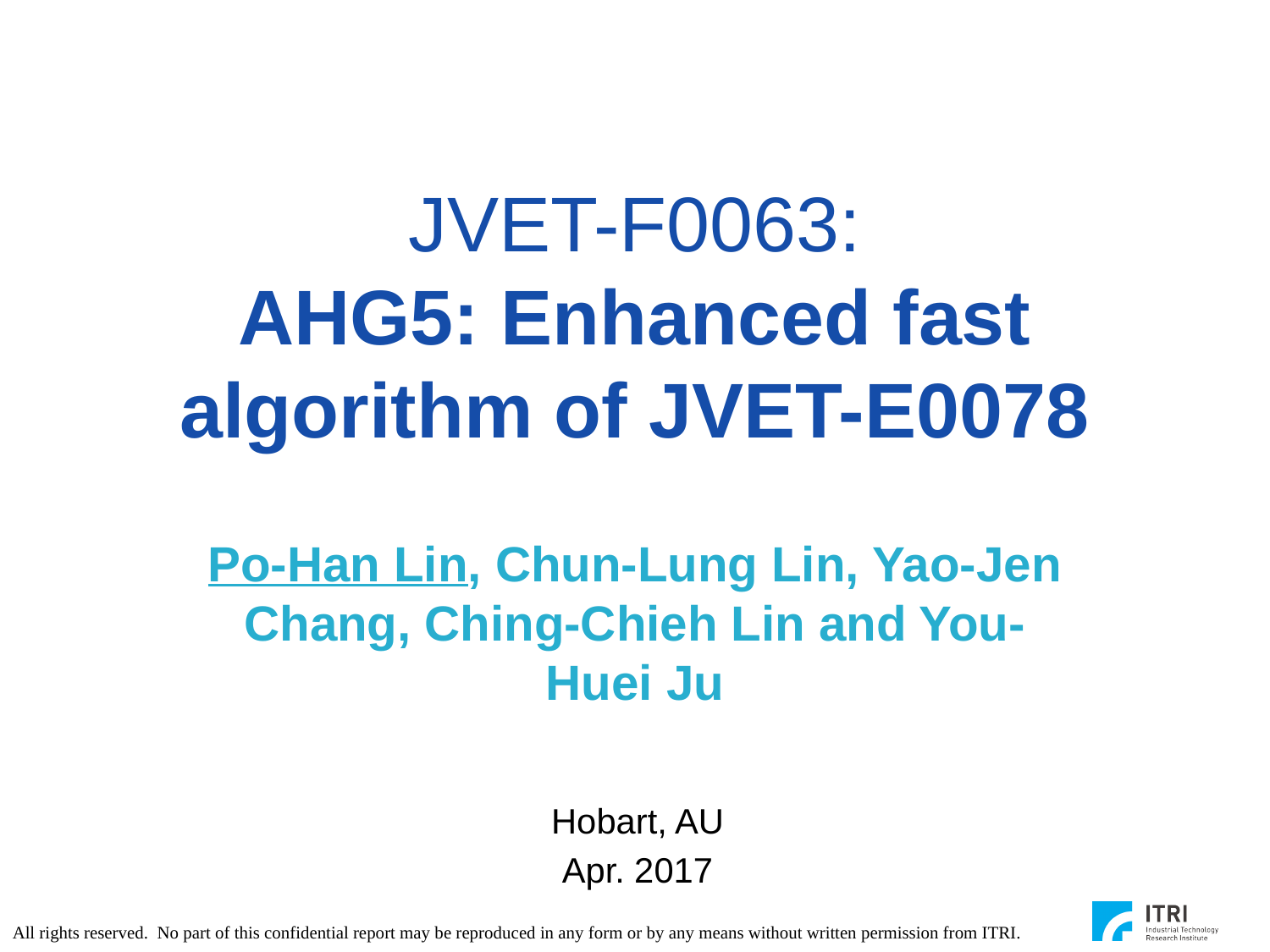

# JVET-F0063: AHG5: Enhanced fast algorithm of JVET-E0078
Po-Han Lin, Chun-Lung Lin, Yao-Jen Chang, Ching-Chieh Lin and You-Huei Ju
Hobart, AU
Apr. 2017